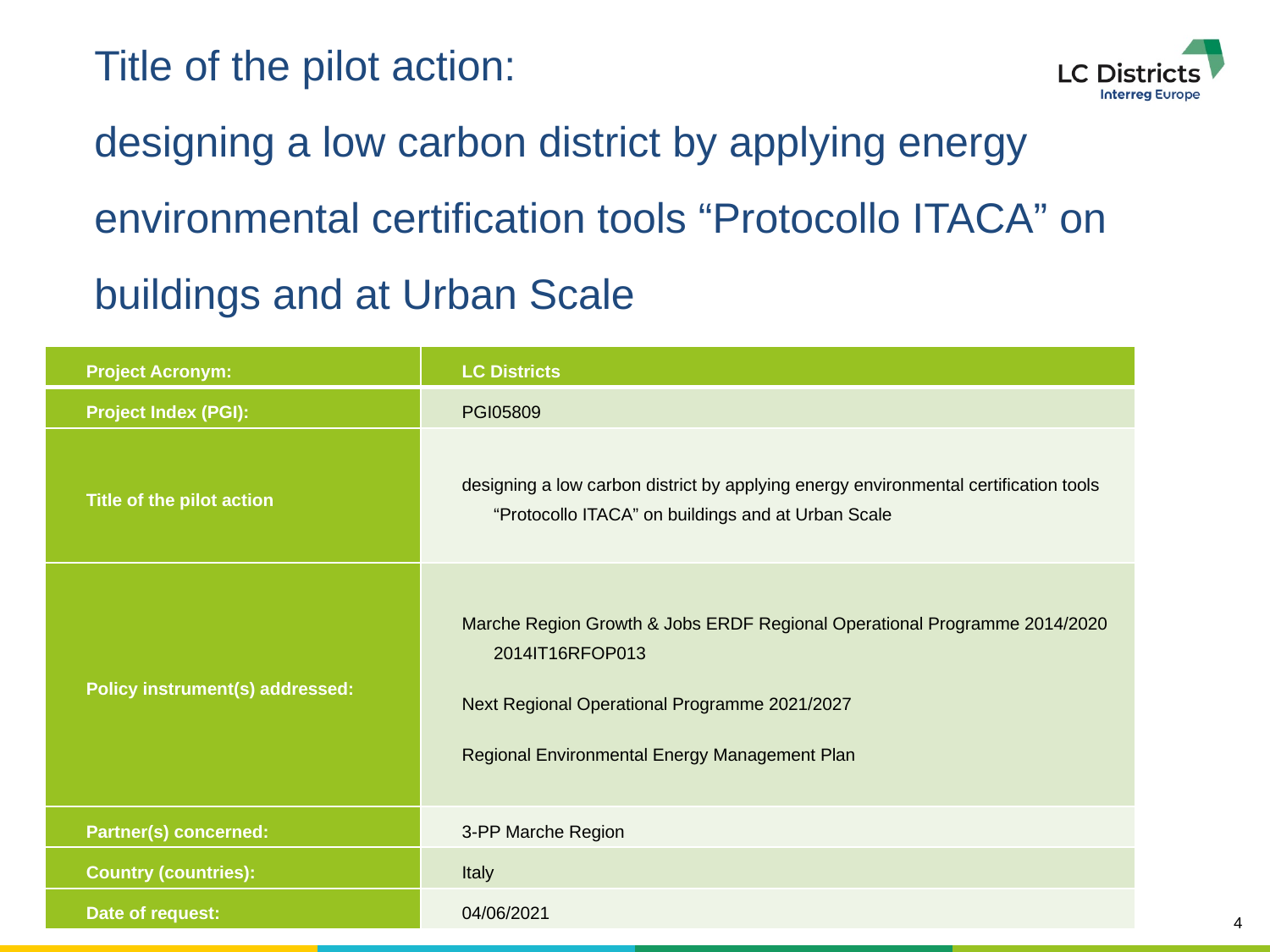

# Title of the pilot action: designing a low carbon district by applying energy environmental certification tools “Protocollo ITACA” on buildings and at Urban Scale
| Project Acronym: | LC Districts |
| --- | --- |
| Project Index (PGI): | PGI05809 |
| Title of the pilot action | designing a low carbon district by applying energy environmental certification tools “Protocollo ITACA” on buildings and at Urban Scale |
| Policy instrument(s) addressed: | Marche Region Growth & Jobs ERDF Regional Operational Programme 2014/2020 2014IT16RFOP013 Next Regional Operational Programme 2021/2027 Regional Environmental Energy Management Plan |
| Partner(s) concerned: | 3-PP Marche Region |
| Country (countries): | Italy |
| Date of request: | 04/06/2021 |